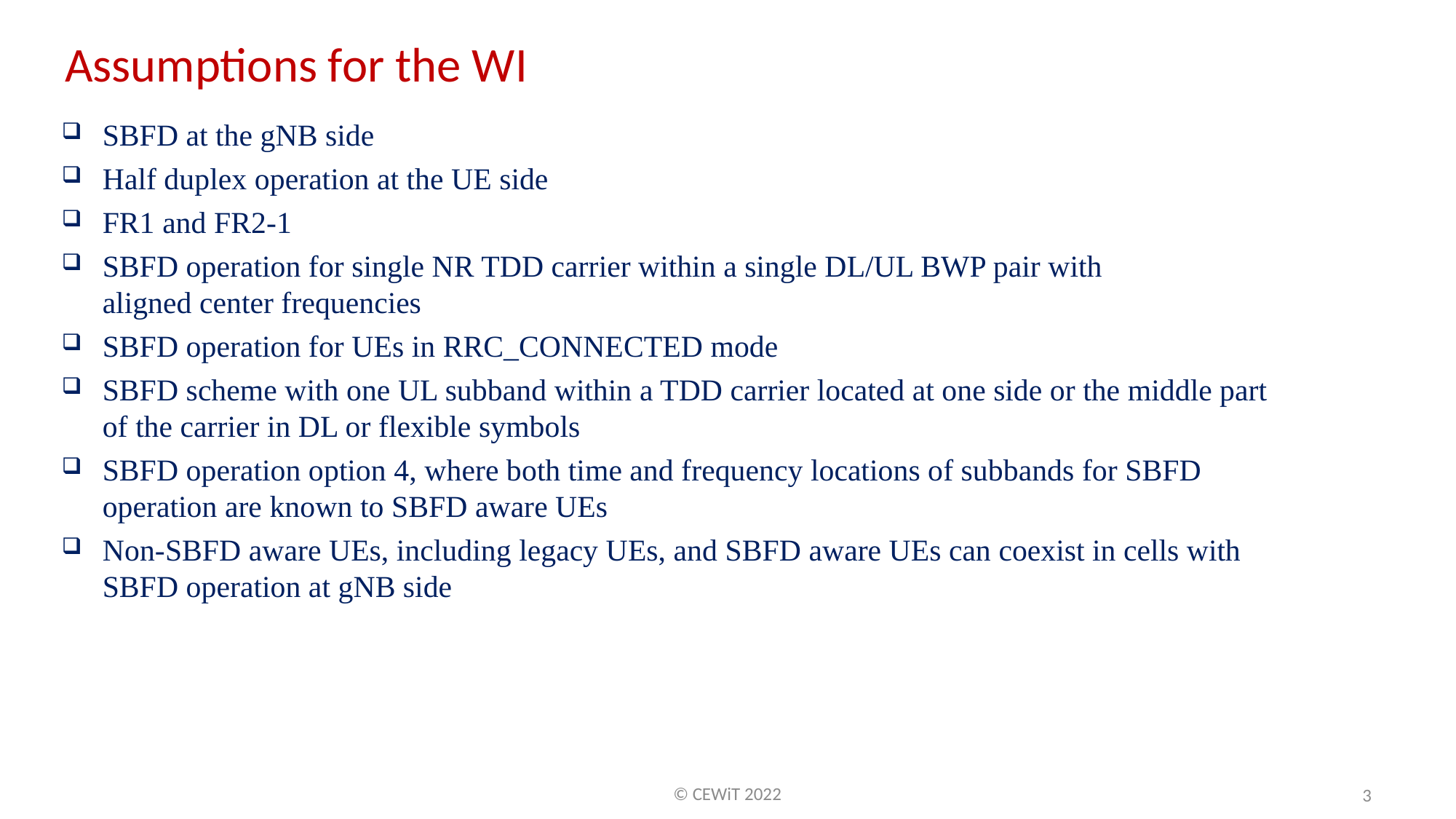

Assumptions for the WI
SBFD at the gNB side
Half duplex operation at the UE side
FR1 and FR2-1
SBFD operation for single NR TDD carrier within a single DL/UL BWP pair with aligned center frequencies
SBFD operation for UEs in RRC_CONNECTED mode
SBFD scheme with one UL subband within a TDD carrier located at one side or the middle part of the carrier in DL or flexible symbols
SBFD operation option 4, where both time and frequency locations of subbands for SBFD operation are known to SBFD aware UEs
Non-SBFD aware UEs, including legacy UEs, and SBFD aware UEs can coexist in cells with SBFD operation at gNB side

© CEWiT 2022
3